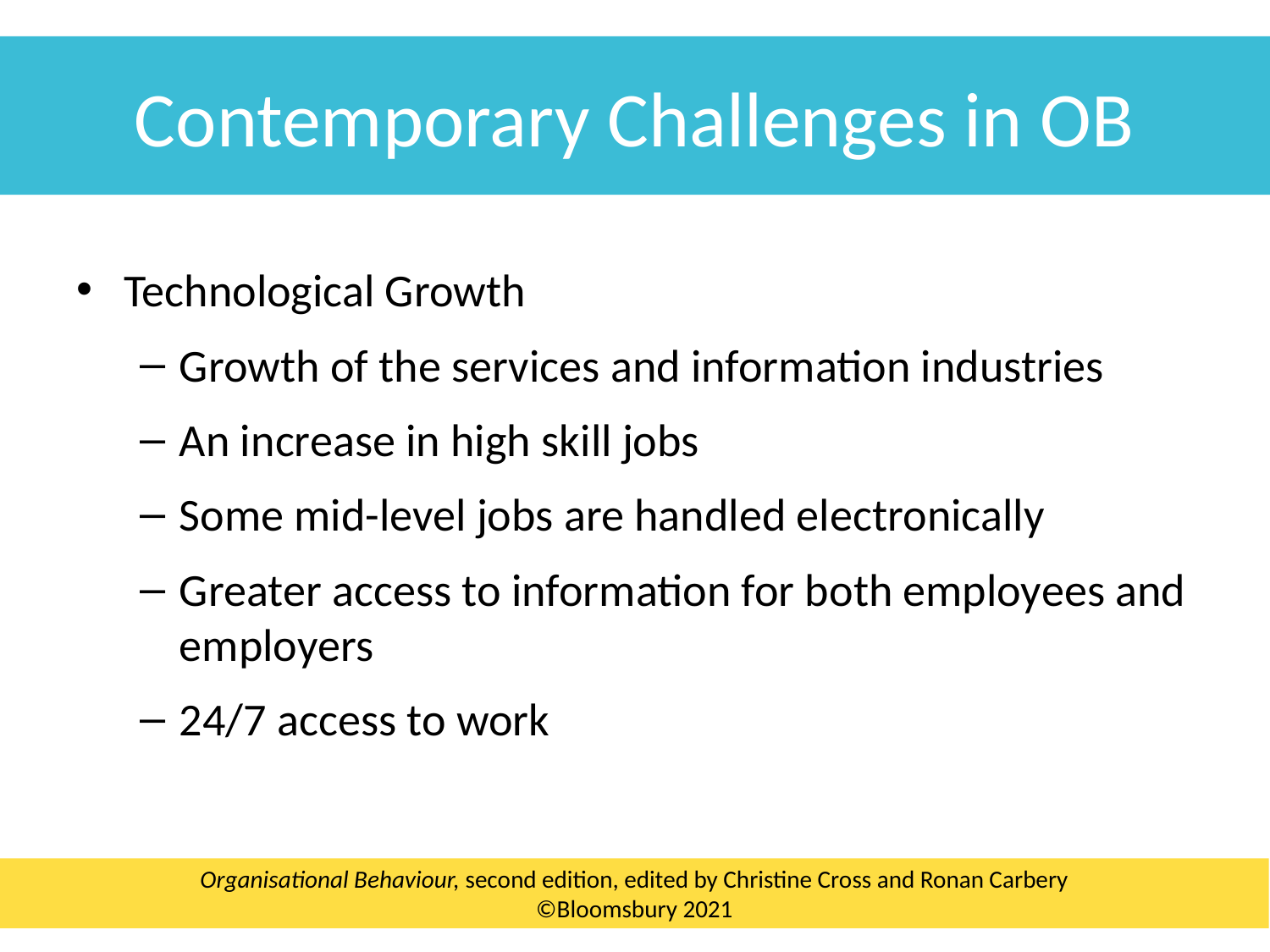

Contemporary Challenges in OB

Technological Growth
Growth of the services and information industries
An increase in high skill jobs
Some mid-level jobs are handled electronically
Greater access to information for both employees and employers
24/7 access to work